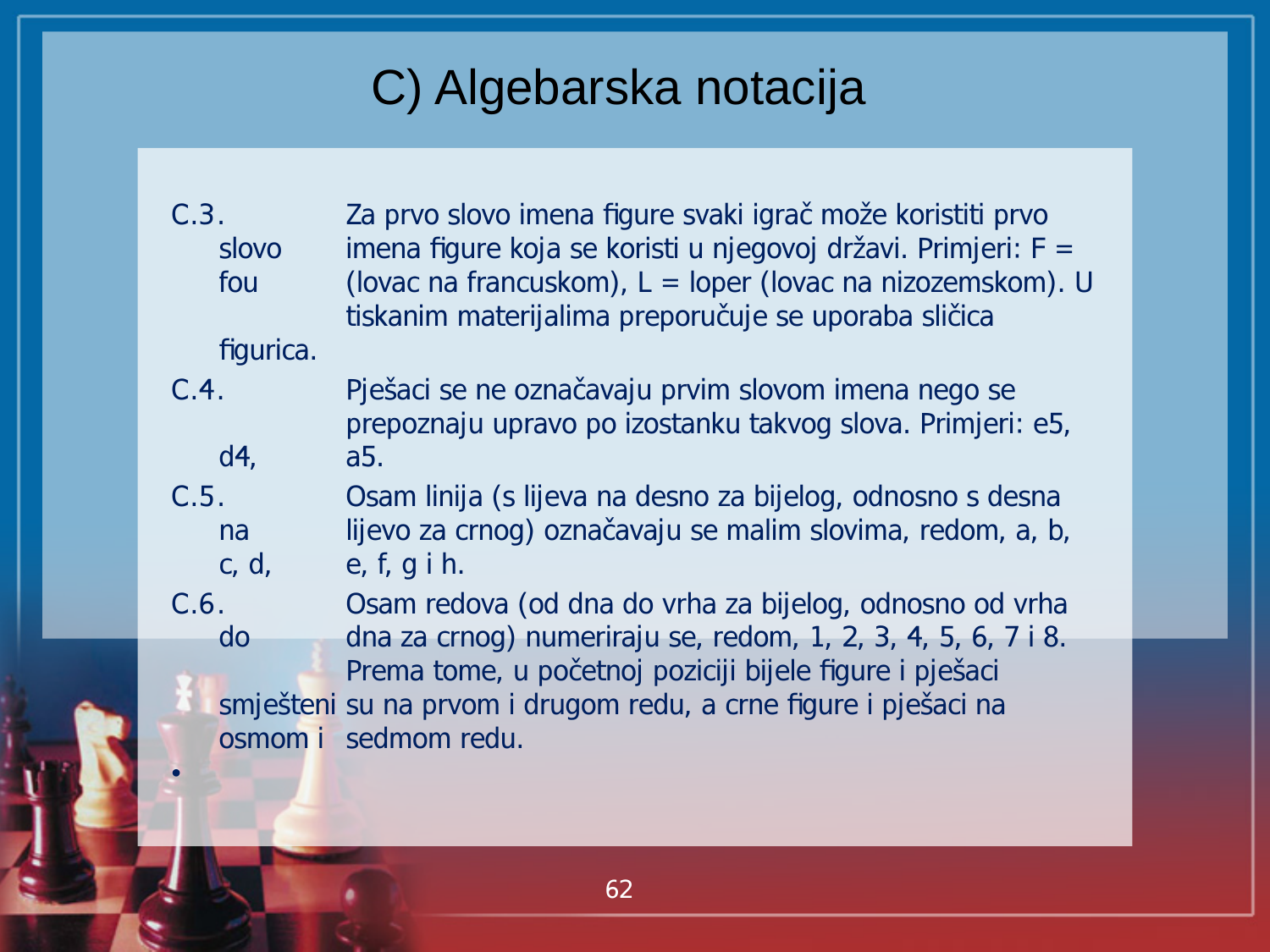

# C) Algebarska notacija
C.3.	Za prvo slovo imena figure svaki igrač može koristiti prvo slovo 	imena figure koja se koristi u njegovoj državi. Primjeri: F = fou 	(lovac na francuskom), L = loper (lovac na nizozemskom). U 	tiskanim materijalima preporučuje se uporaba sličica figurica.
C.4.	Pješaci se ne označavaju prvim slovom imena nego se 	prepoznaju upravo po izostanku takvog slova. Primjeri: e5, d4, 	a5.
C.5.	Osam linija (s lijeva na desno za bijelog, odnosno s desna na 	lijevo za crnog) označavaju se malim slovima, redom, a, b, c, d, 	e, f, g i h.
C.6.	Osam redova (od dna do vrha za bijelog, odnosno od vrha do 	dna za crnog) numeriraju se, redom, 1, 2, 3, 4, 5, 6, 7 i 8. 	Prema tome, u početnoj poziciji bijele figure i pješaci smješteni 	su na prvom i drugom redu, a crne figure i pješaci na osmom i 	sedmom redu.

62